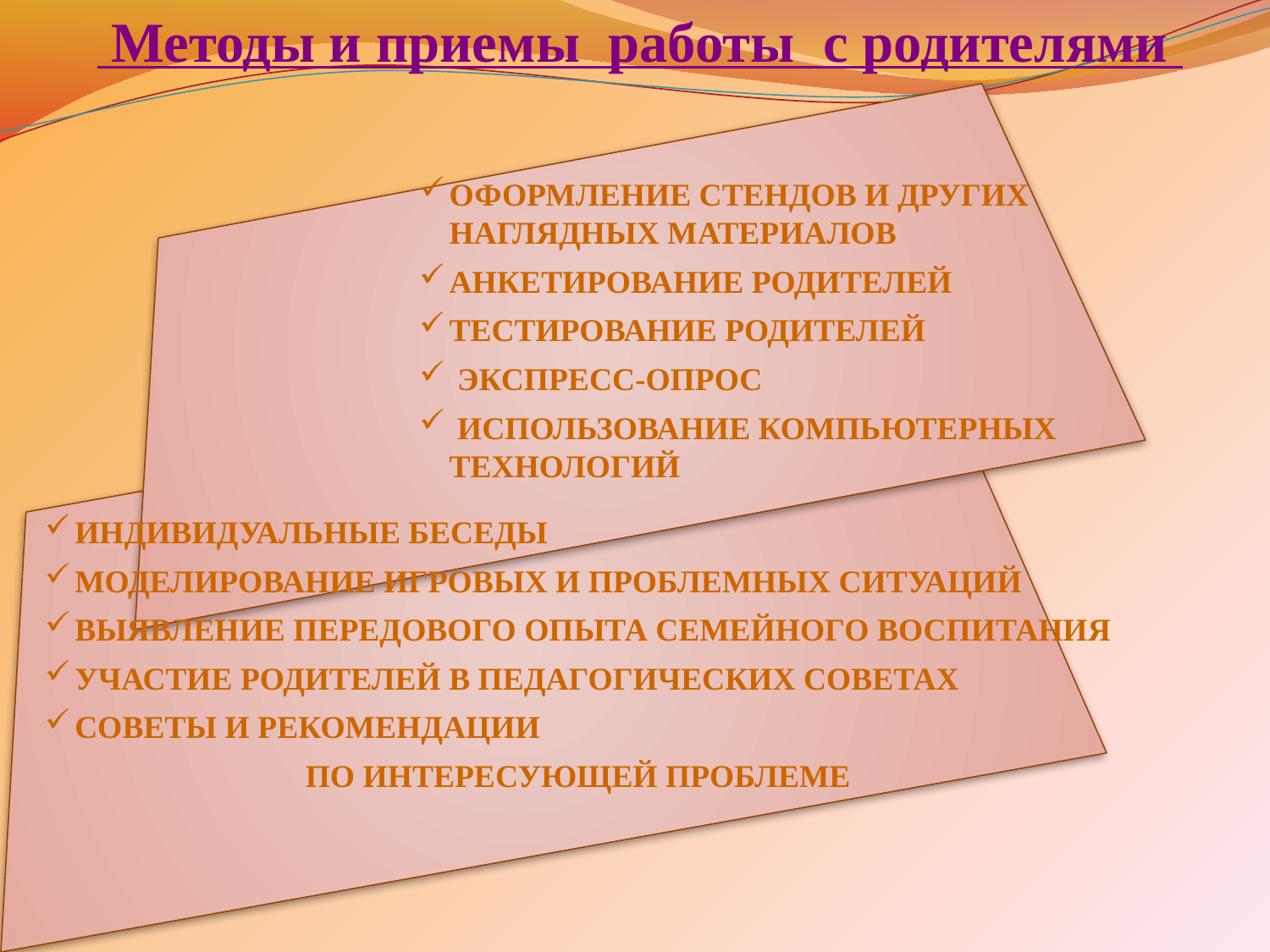

Методы и приемы  работы  с родителями

ОФОРМЛЕНИЕ СТЕНДОВ И ДРУГИХ       НАГЛЯДНЫХ МАТЕРИАЛОВ
АНКЕТИРОВАНИЕ РОДИТЕЛЕЙ
ТЕСТИРОВАНИЕ РОДИТЕЛЕЙ
 ЭКСПРЕСС-ОПРОС
 ИСПОЛЬЗОВАНИЕ КОМПЬЮТЕРНЫХ ТЕХНОЛОГИЙ

ИНДИВИДУАЛЬНЫЕ БЕСЕДЫ
МОДЕЛИРОВАНИЕ ИГРОВЫХ И ПРОБЛЕМНЫХ СИТУАЦИЙ
ВЫЯВЛЕНИЕ ПЕРЕДОВОГО ОПЫТА СЕМЕЙНОГО ВОСПИТАНИЯ
УЧАСТИЕ РОДИТЕЛЕЙ В ПЕДАГОГИЧЕСКИХ СОВЕТАХ
СОВЕТЫ И РЕКОМЕНДАЦИИ
ПО ИНТЕРЕСУЮЩЕЙ ПРОБЛЕМЕ